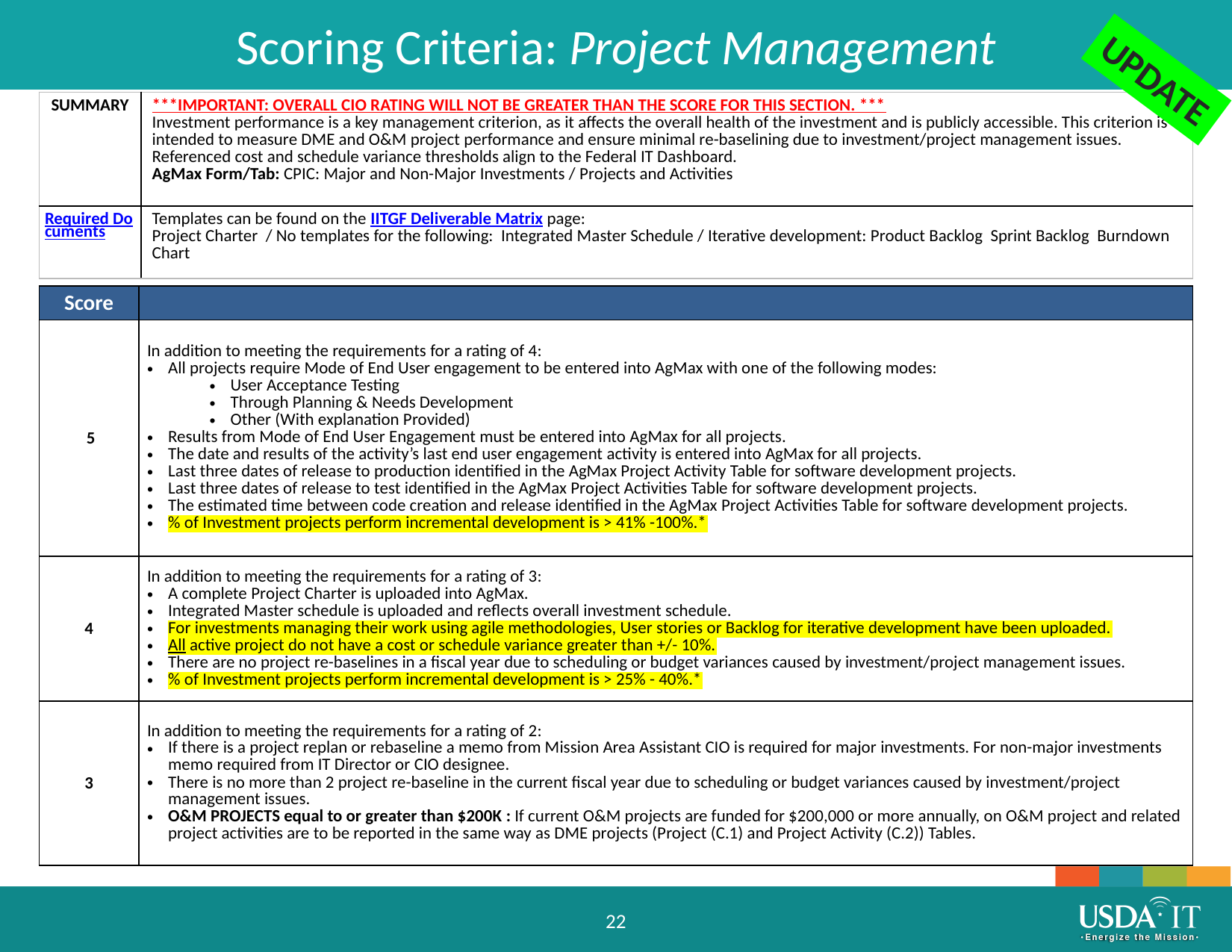

Scoring Criteria: Project Management
UPDATE
| SUMMARY | \*\*\*IMPORTANT: OVERALL CIO RATING WILL NOT BE GREATER THAN THE SCORE FOR THIS SECTION. \*\*\* Investment performance is a key management criterion, as it affects the overall health of the investment and is publicly accessible. This criterion is intended to measure DME and O&M project performance and ensure minimal re-baselining due to investment/project management issues. Referenced cost and schedule variance thresholds align to the Federal IT Dashboard. AgMax Form/Tab: CPIC: Major and Non-Major Investments / Projects and Activities |
| --- | --- |
| Required Documents | Templates can be found on the IITGF Deliverable Matrix page: Project Charter / No templates for the following: Integrated Master Schedule / Iterative development: Product Backlog Sprint Backlog Burndown Chart |
| Score |  |
| --- | --- |
| 5 | In addition to meeting the requirements for a rating of 4: All projects require Mode of End User engagement to be entered into AgMax with one of the following modes: User Acceptance Testing Through Planning & Needs Development Other (With explanation Provided) Results from Mode of End User Engagement must be entered into AgMax for all projects. The date and results of the activity’s last end user engagement activity is entered into AgMax for all projects. Last three dates of release to production identified in the AgMax Project Activity Table for software development projects. Last three dates of release to test identified in the AgMax Project Activities Table for software development projects. The estimated time between code creation and release identified in the AgMax Project Activities Table for software development projects. % of Investment projects perform incremental development is > 41% -100%.\* |
| 4 | In addition to meeting the requirements for a rating of 3: A complete Project Charter is uploaded into AgMax. Integrated Master schedule is uploaded and reflects overall investment schedule. For investments managing their work using agile methodologies, User stories or Backlog for iterative development have been uploaded. All active project do not have a cost or schedule variance greater than +/- 10%. There are no project re-baselines in a fiscal year due to scheduling or budget variances caused by investment/project management issues. % of Investment projects perform incremental development is > 25% - 40%.\* |
| 3 | In addition to meeting the requirements for a rating of 2: If there is a project replan or rebaseline a memo from Mission Area Assistant CIO is required for major investments. For non-major investments memo required from IT Director or CIO designee. There is no more than 2 project re-baseline in the current fiscal year due to scheduling or budget variances caused by investment/project management issues. O&M PROJECTS equal to or greater than $200K : If current O&M projects are funded for $200,000 or more annually, on O&M project and related project activities are to be reported in the same way as DME projects (Project (C.1) and Project Activity (C.2)) Tables. |
22